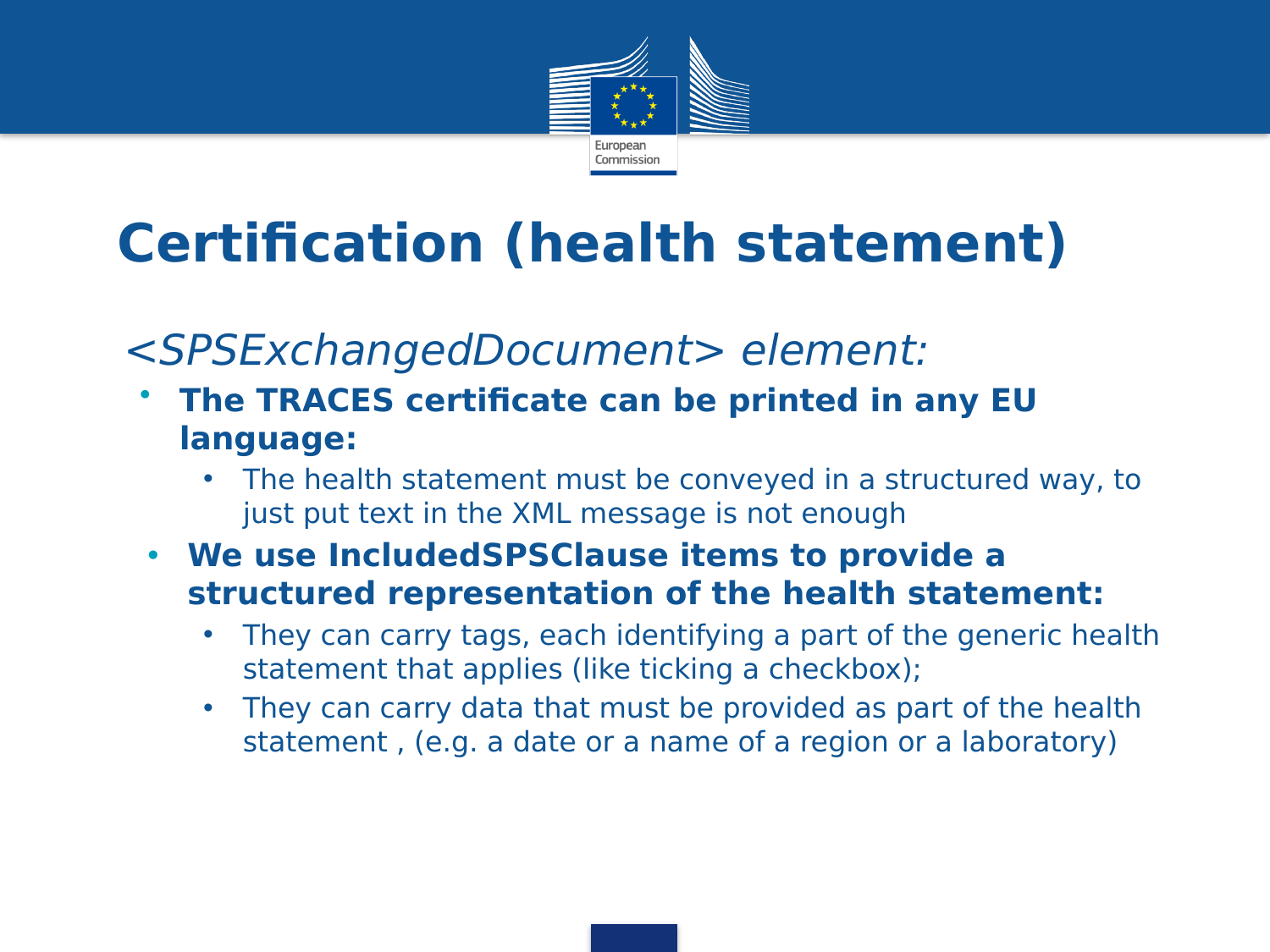

# Certification (health statement)
<SPSExchangedDocument> element:
The TRACES certificate can be printed in any EU language:
The health statement must be conveyed in a structured way, to just put text in the XML message is not enough
We use IncludedSPSClause items to provide a structured representation of the health statement:
They can carry tags, each identifying a part of the generic health statement that applies (like ticking a checkbox);
They can carry data that must be provided as part of the health statement , (e.g. a date or a name of a region or a laboratory)